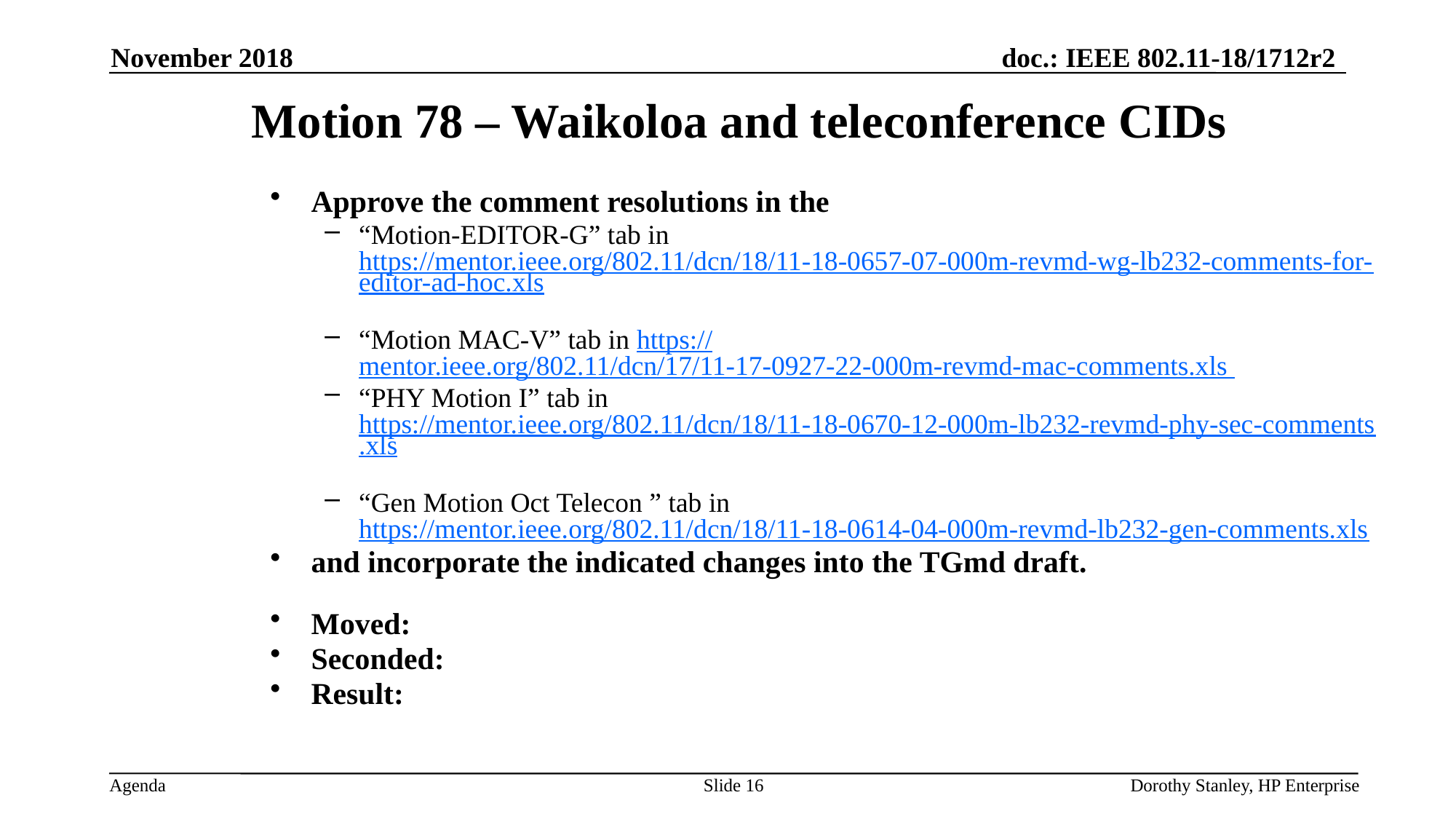

November 2018
Motion 78 – Waikoloa and teleconference CIDs
Approve the comment resolutions in the
“Motion-EDITOR-G” tab in https://mentor.ieee.org/802.11/dcn/18/11-18-0657-07-000m-revmd-wg-lb232-comments-for-editor-ad-hoc.xls
“Motion MAC-V” tab in https://mentor.ieee.org/802.11/dcn/17/11-17-0927-22-000m-revmd-mac-comments.xls
“PHY Motion I” tab in https://mentor.ieee.org/802.11/dcn/18/11-18-0670-12-000m-lb232-revmd-phy-sec-comments.xls
“Gen Motion Oct Telecon ” tab in https://mentor.ieee.org/802.11/dcn/18/11-18-0614-04-000m-revmd-lb232-gen-comments.xls
and incorporate the indicated changes into the TGmd draft.
Moved:
Seconded:
Result:

Slide 16
Dorothy Stanley, HP Enterprise